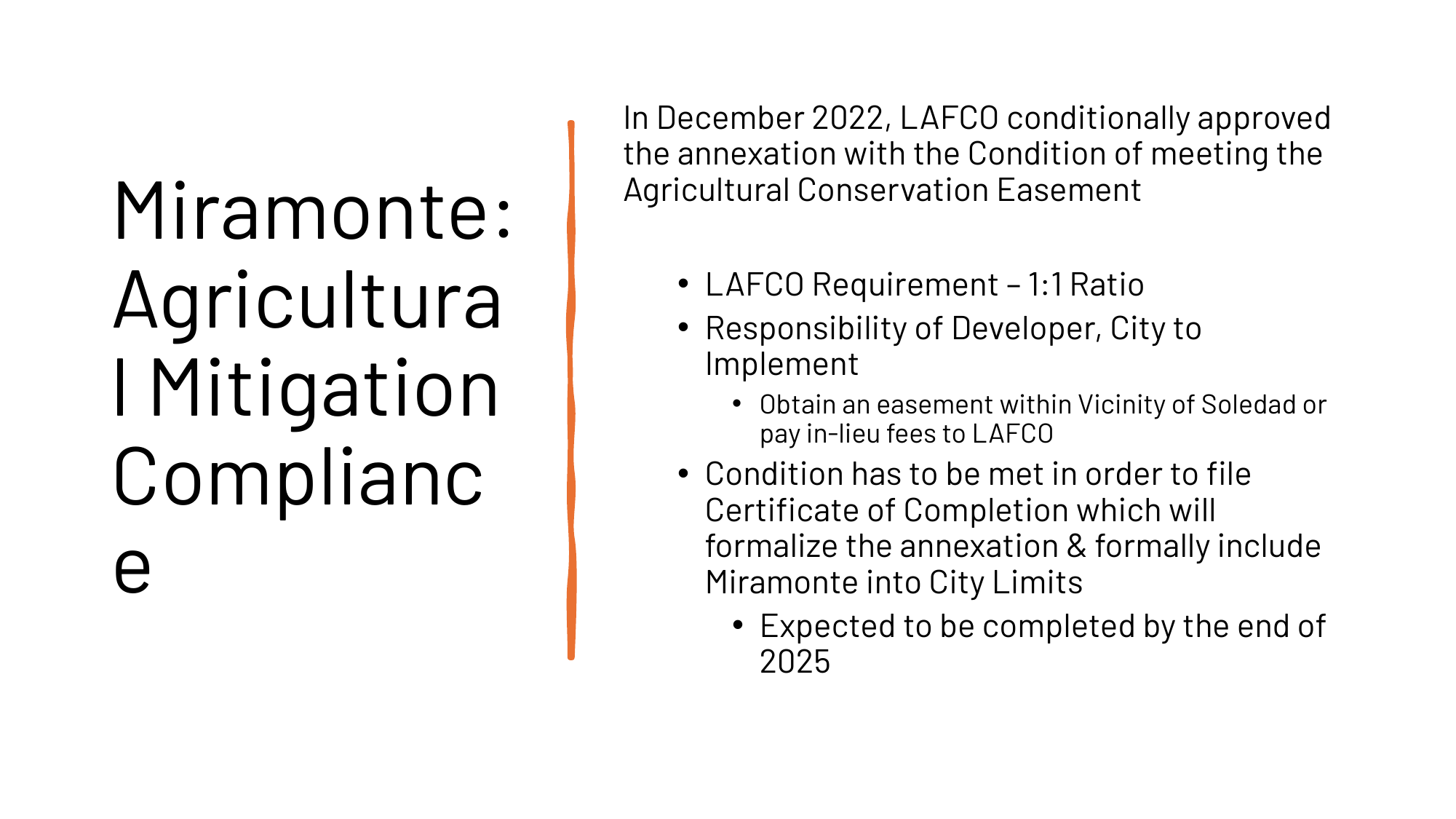

# Miramonte: Agricultural Mitigation Compliance
In December 2022, LAFCO conditionally approved the annexation with the Condition of meeting the Agricultural Conservation Easement

LAFCO Requirement – 1:1 Ratio
Responsibility of Developer, City to Implement
Obtain an easement within Vicinity of Soledad or pay in-lieu fees to LAFCO
Condition has to be met in order to file Certificate of Completion which will formalize the annexation & formally include Miramonte into City Limits
Expected to be completed by the end of 2025